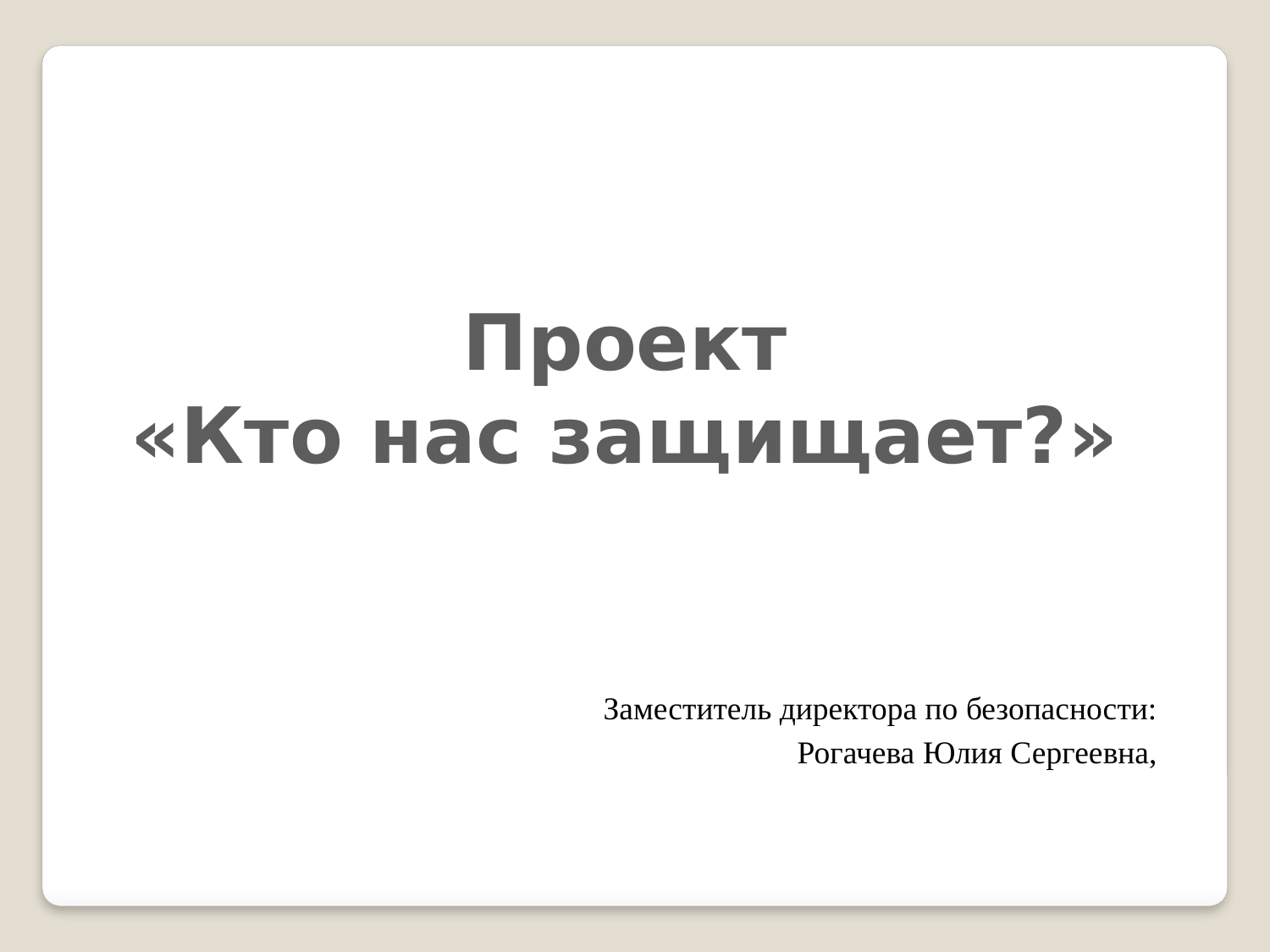

Проект
«Кто нас защищает?»
Заместитель директора по безопасности:
Рогачева Юлия Сергеевна,